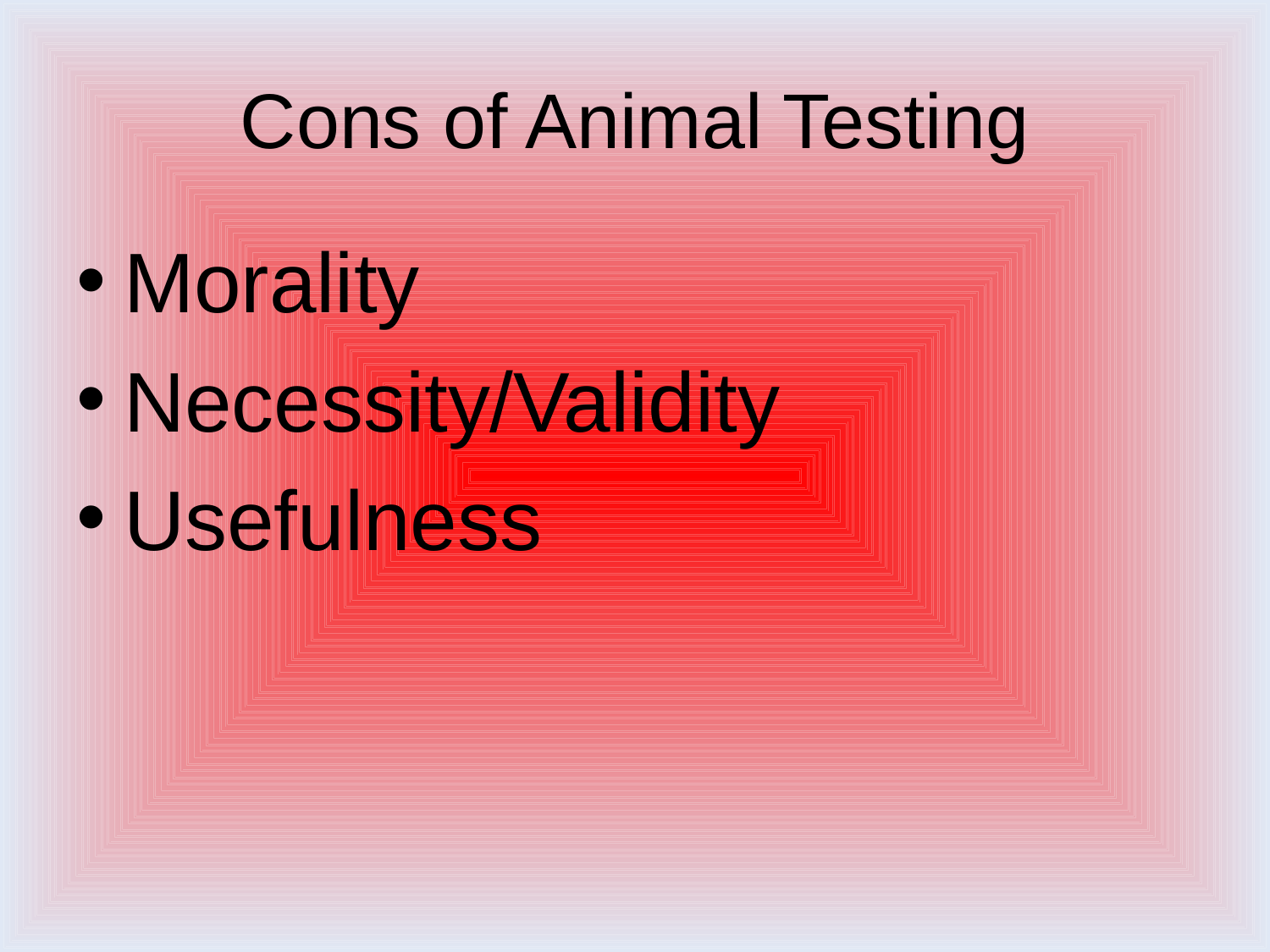

# Cons of Animal Testing
Morality
Necessity/Validity
Usefulness